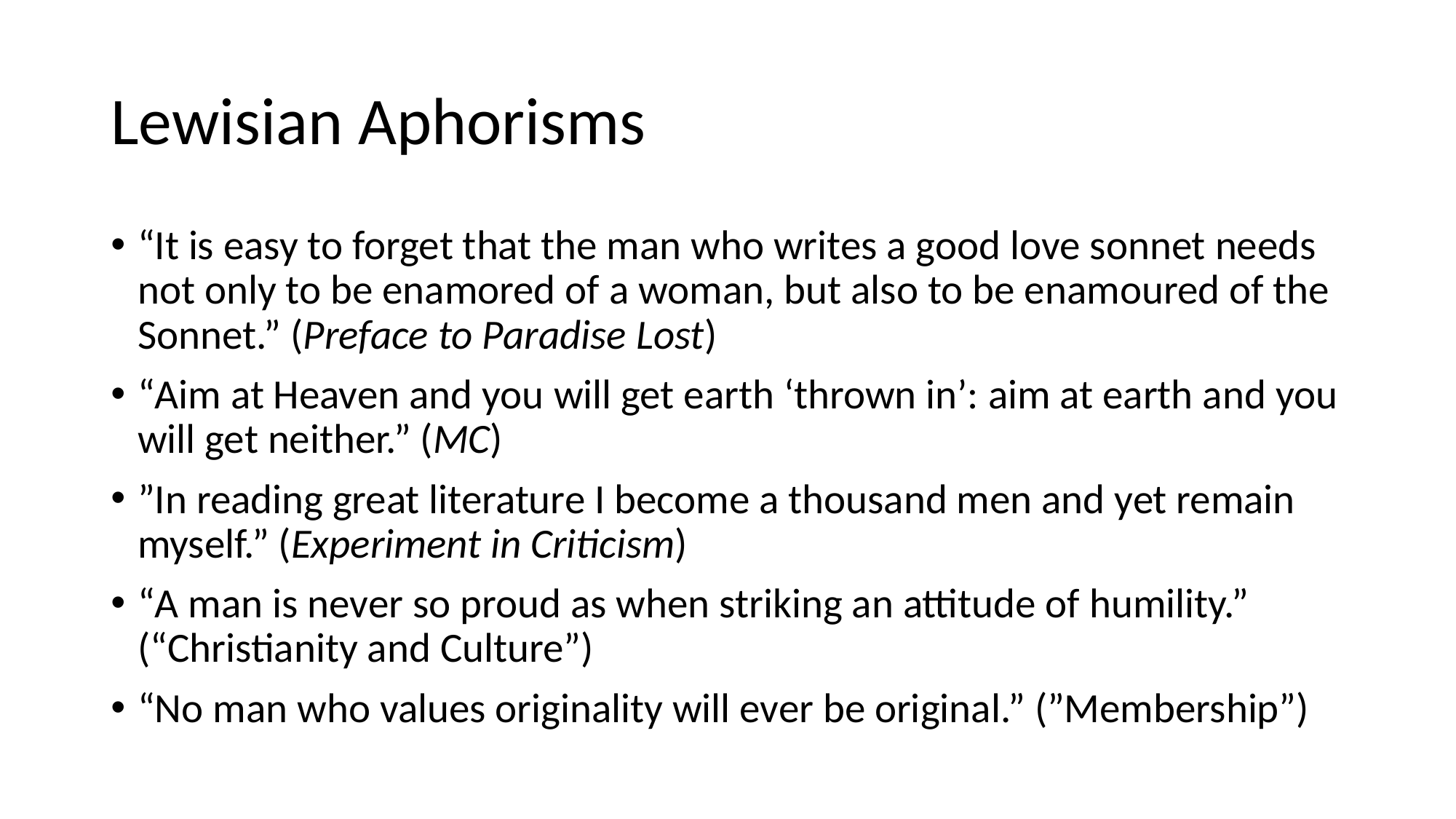

# Lewisian Aphorisms
“It is easy to forget that the man who writes a good love sonnet needs not only to be enamored of a woman, but also to be enamoured of the Sonnet.” (Preface to Paradise Lost)
“Aim at Heaven and you will get earth ‘thrown in’: aim at earth and you will get neither.” (MC)
”In reading great literature I become a thousand men and yet remain myself.” (Experiment in Criticism)
“A man is never so proud as when striking an attitude of humility.” (“Christianity and Culture”)
“No man who values originality will ever be original.” (”Membership”)